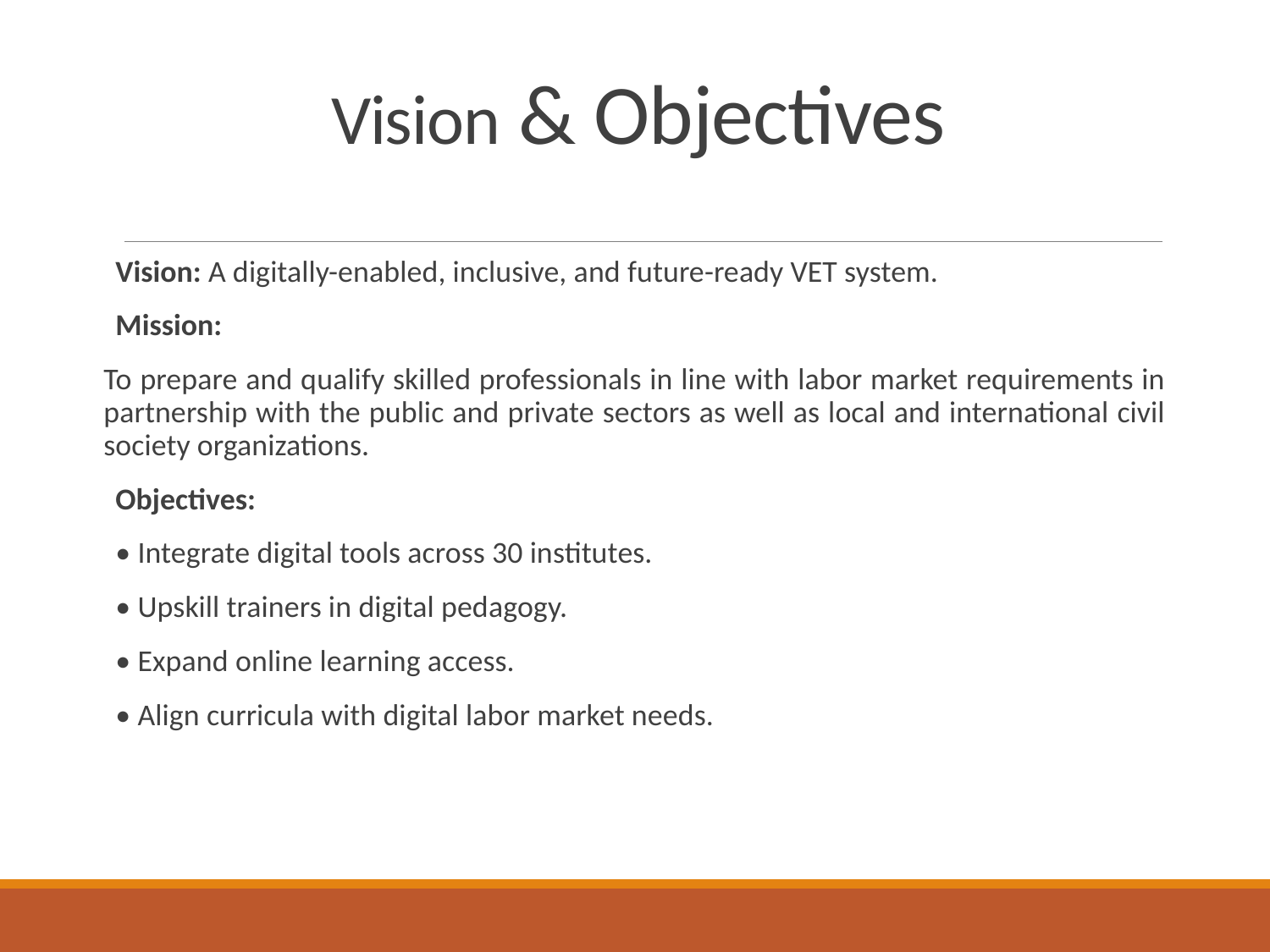

# Vision & Objectives
Vision: A digitally-enabled, inclusive, and future-ready VET system.
Mission:
To prepare and qualify skilled professionals in line with labor market requirements in partnership with the public and private sectors as well as local and international civil society organizations.
Objectives:
• Integrate digital tools across 30 institutes.
• Upskill trainers in digital pedagogy.
• Expand online learning access.
• Align curricula with digital labor market needs.